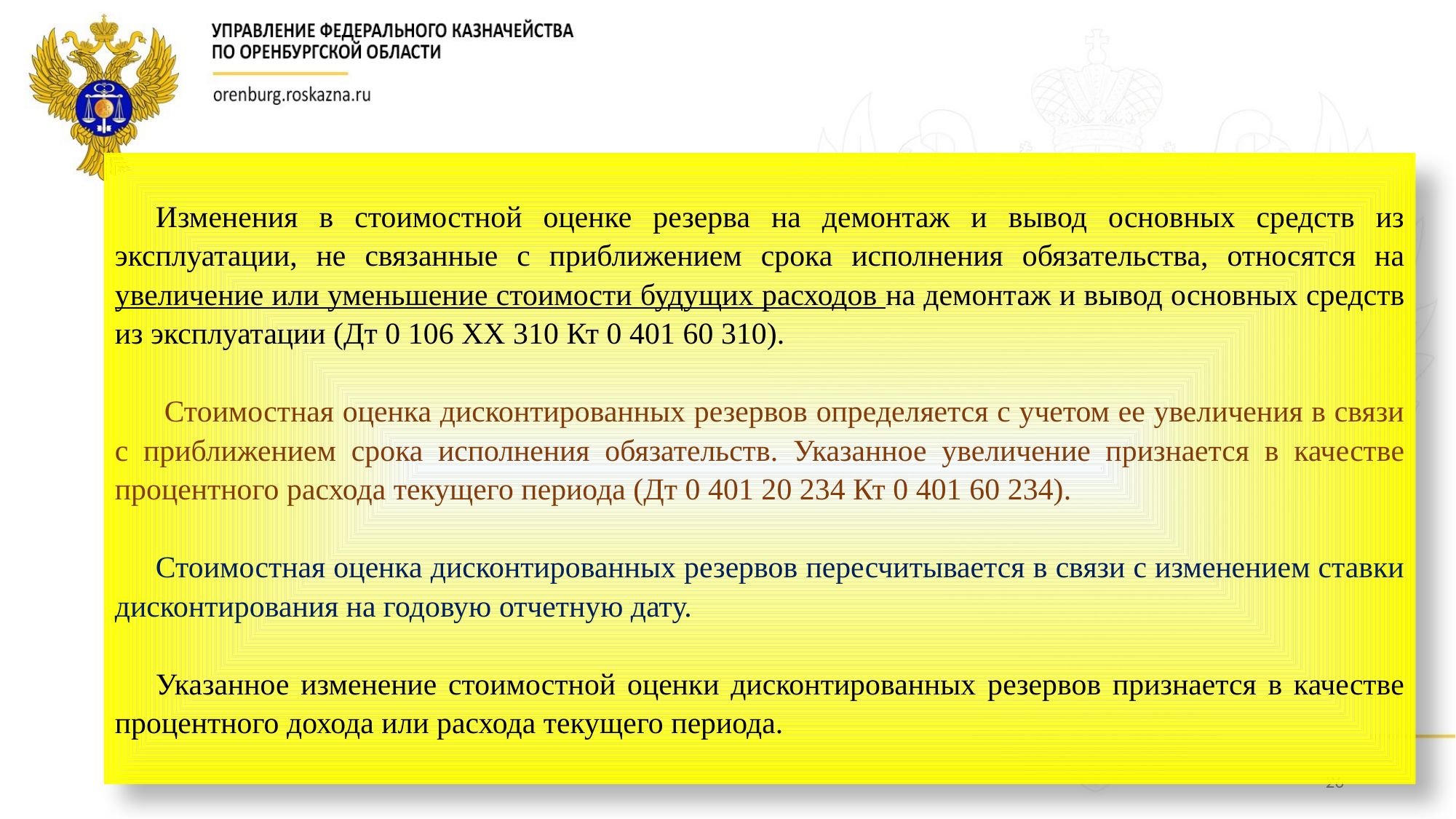

Изменения в стоимостной оценке резерва на демонтаж и вывод основных средств из эксплуатации, не связанные с приближением срока исполнения обязательства, относятся на увеличение или уменьшение стоимости будущих расходов на демонтаж и вывод основных средств из эксплуатации (Дт 0 106 XX 310 Кт 0 401 60 310).

 Стоимостная оценка дисконтированных резервов определяется с учетом ее увеличения в связи с приближением срока исполнения обязательств. Указанное увеличение признается в качестве процентного расхода текущего периода (Дт 0 401 20 234 Кт 0 401 60 234).

Стоимостная оценка дисконтированных резервов пересчитывается в связи с изменением ставки дисконтирования на годовую отчетную дату.

Указанное изменение стоимостной оценки дисконтированных резервов признается в качестве процентного дохода или расхода текущего периода.

26